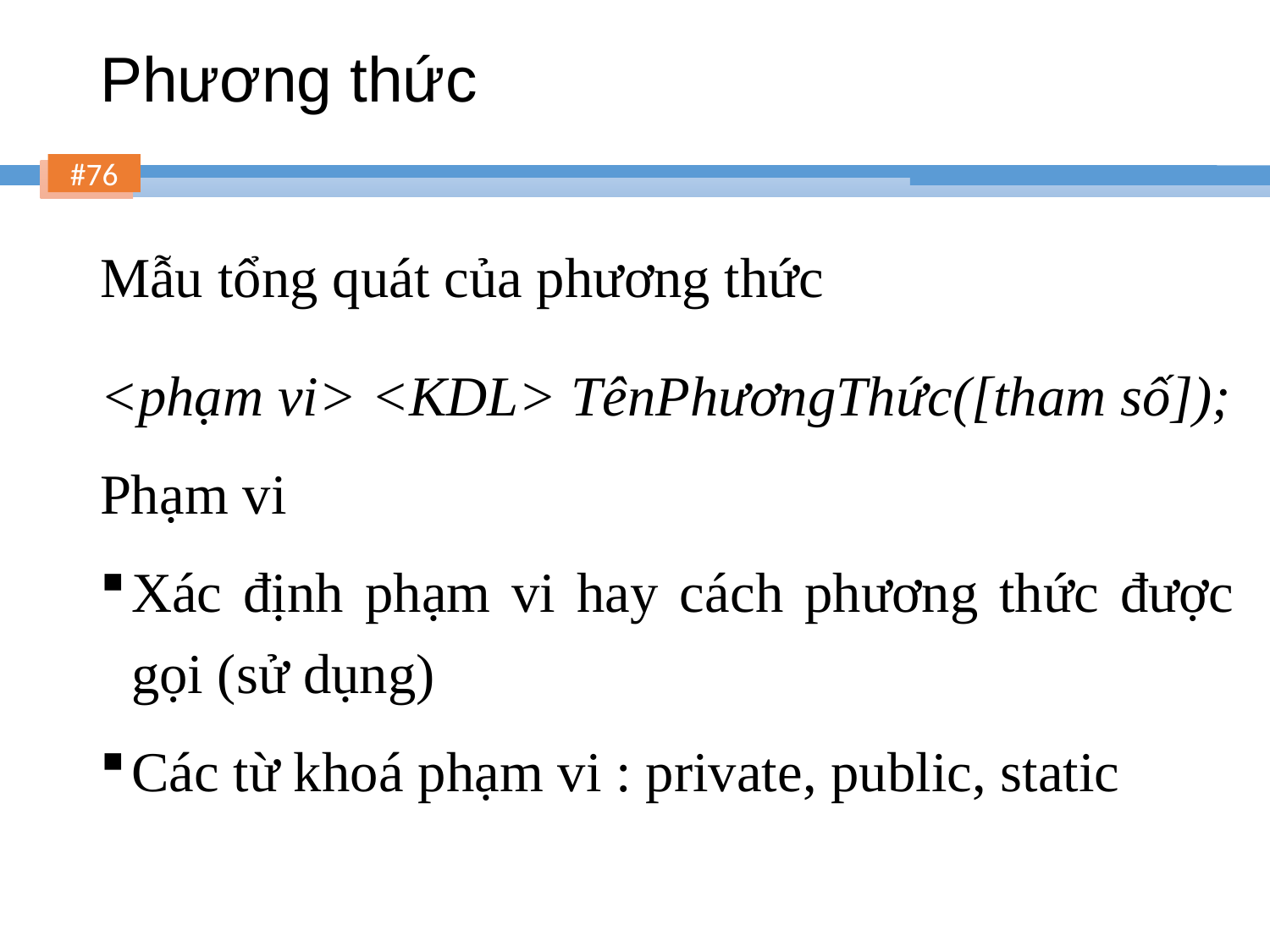

# Phương thức

Mẫu tổng quát của phương thức
<phạm vi> <KDL> TênPhươngThức([tham số]);
Phạm vi
Xác định phạm vi hay cách phương thức được gọi (sử dụng)
Các từ khoá phạm vi : private, public, static
76